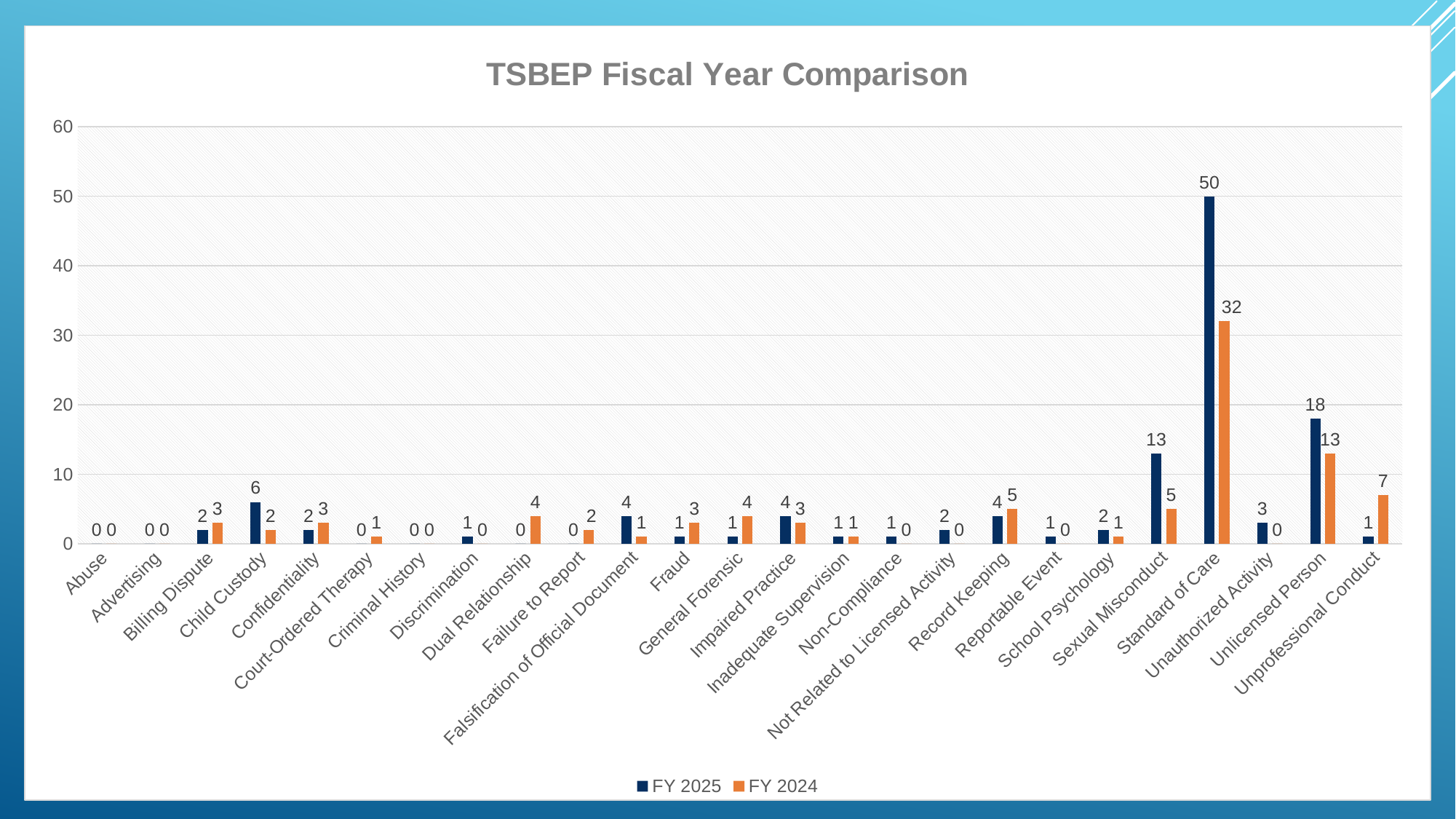

### Chart: TSBEP Fiscal Year Comparison

| Category | FY 2025 | FY 2024 |
|---|---|---|
| Abuse | 0.0 | 0.0 |
| Advertising | 0.0 | 0.0 |
| Billing Dispute | 2.0 | 3.0 |
| Child Custody | 6.0 | 2.0 |
| Confidentiality | 2.0 | 3.0 |
| Court-Ordered Therapy | 0.0 | 1.0 |
| Criminal History | 0.0 | 0.0 |
| Discrimination | 1.0 | 0.0 |
| Dual Relationship | 0.0 | 4.0 |
| Failure to Report | 0.0 | 2.0 |
| Falsification of Official Document | 4.0 | 1.0 |
| Fraud | 1.0 | 3.0 |
| General Forensic | 1.0 | 4.0 |
| Impaired Practice | 4.0 | 3.0 |
| Inadequate Supervision | 1.0 | 1.0 |
| Non-Compliance | 1.0 | 0.0 |
| Not Related to Licensed Activity | 2.0 | 0.0 |
| Record Keeping | 4.0 | 5.0 |
| Reportable Event | 1.0 | 0.0 |
| School Psychology | 2.0 | 1.0 |
| Sexual Misconduct | 13.0 | 5.0 |
| Standard of Care | 50.0 | 32.0 |
| Unauthorized Activity | 3.0 | 0.0 |
| Unlicensed Person | 18.0 | 13.0 |
| Unprofessional Conduct | 1.0 | 7.0 |